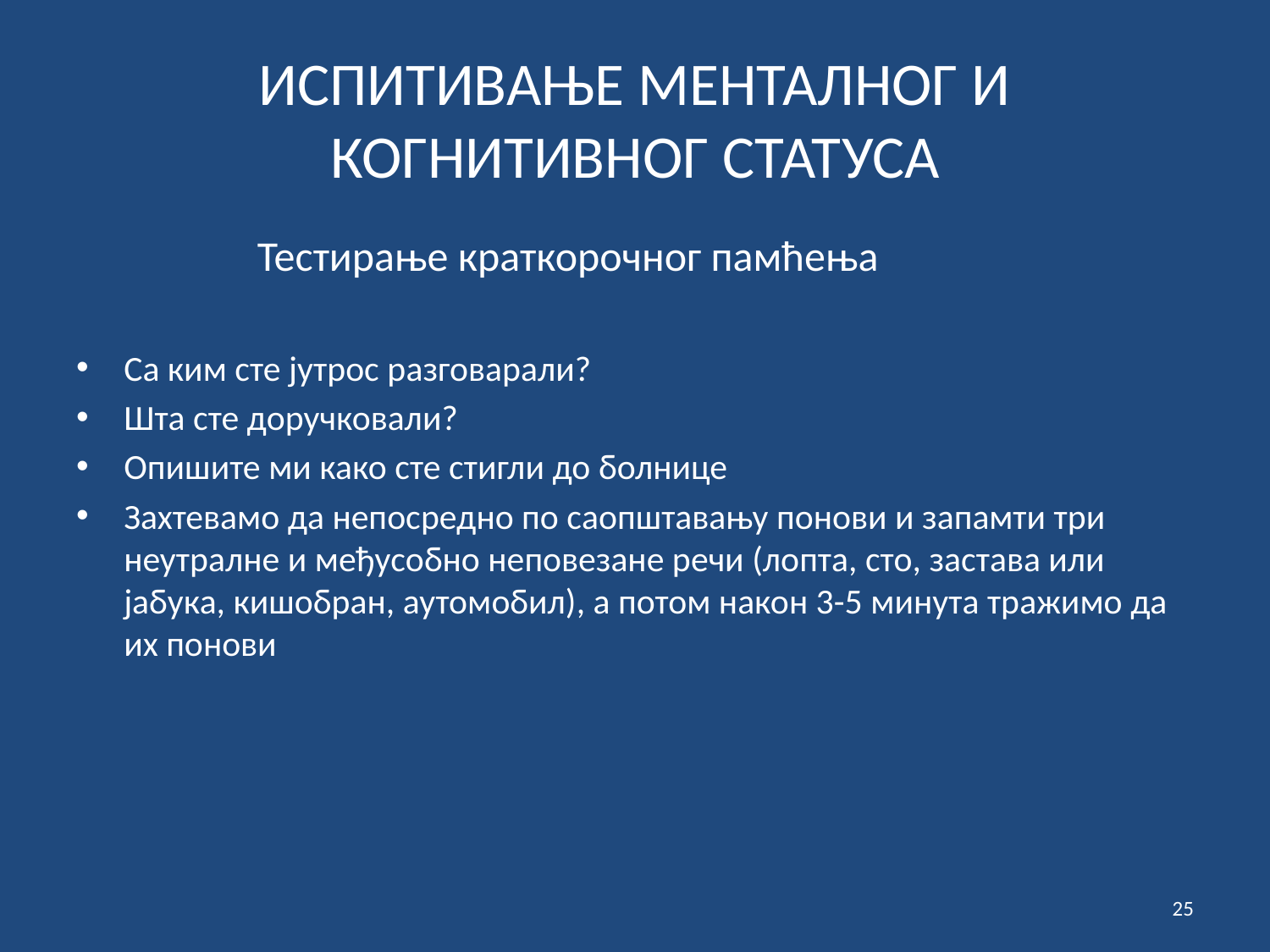

# ИСПИТИВАЊЕ МЕНТАЛНОГ И КОГНИТИВНОГ СТАТУСА
                   Тестирање краткорочног памћења

Са ким сте јутрос разговарали?
Шта сте доручковали?
Опишите ми како сте стигли до болнице
Захтевамо да непосредно по саопштавању понови и запамти три неутралне и међусобно неповезане речи (лопта, сто, застава или јабука, кишобран, аутомобил), а потом након 3-5 минута тражимо да их понови
25